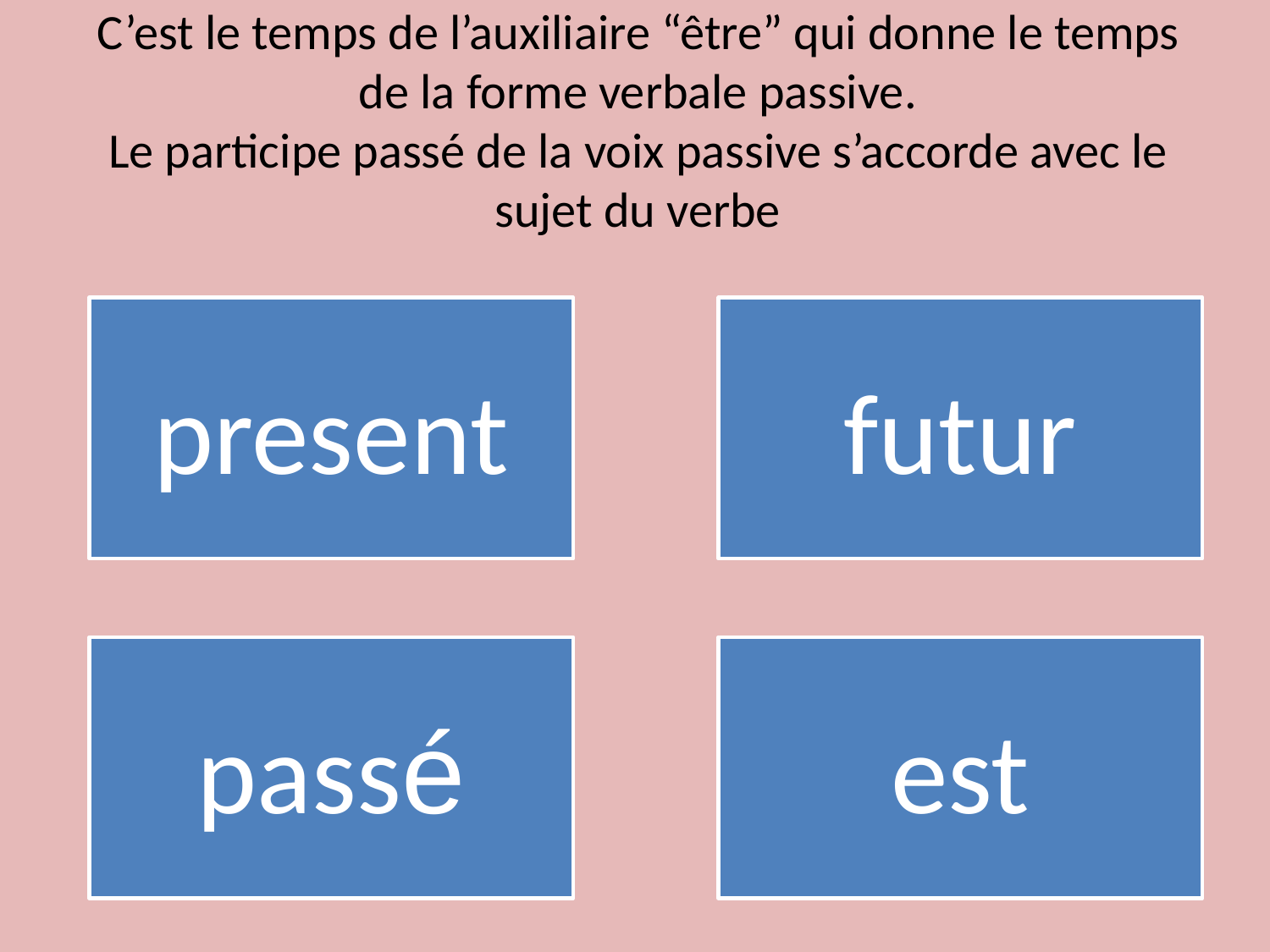

# C’est le temps de l’auxiliaire “être” qui donne le temps de la forme verbale passive. Le participe passé de la voix passive s’accorde avec le sujet du verbe
present
passé
est
futur